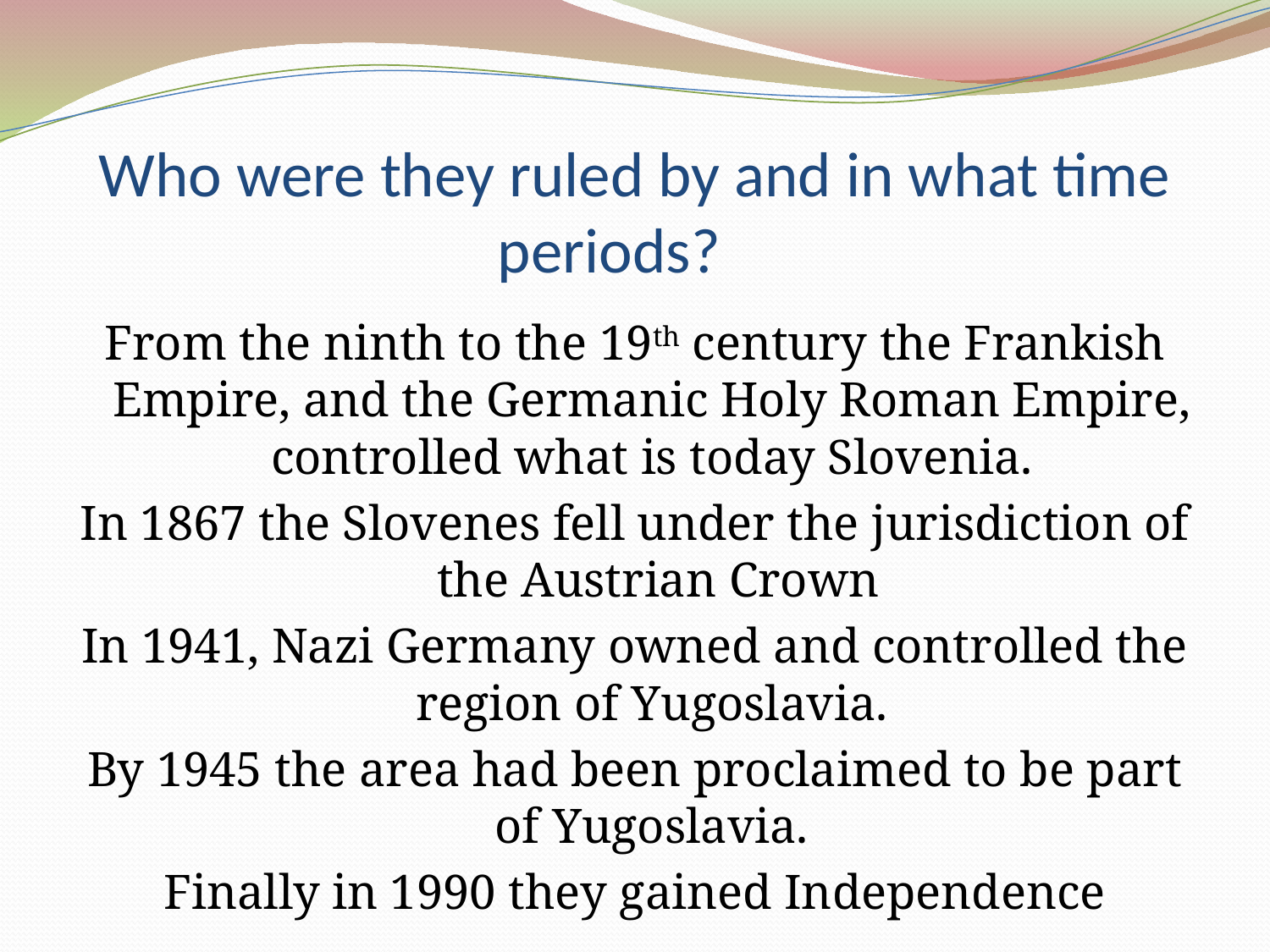

# Who were they ruled by and in what time periods?
From the ninth to the 19th century the Frankish Empire, and the Germanic Holy Roman Empire, controlled what is today Slovenia.
In 1867 the Slovenes fell under the jurisdiction of  the Austrian Crown
In 1941, Nazi Germany owned and controlled the region of Yugoslavia.
By 1945 the area had been proclaimed to be part of Yugoslavia.
Finally in 1990 they gained Independence